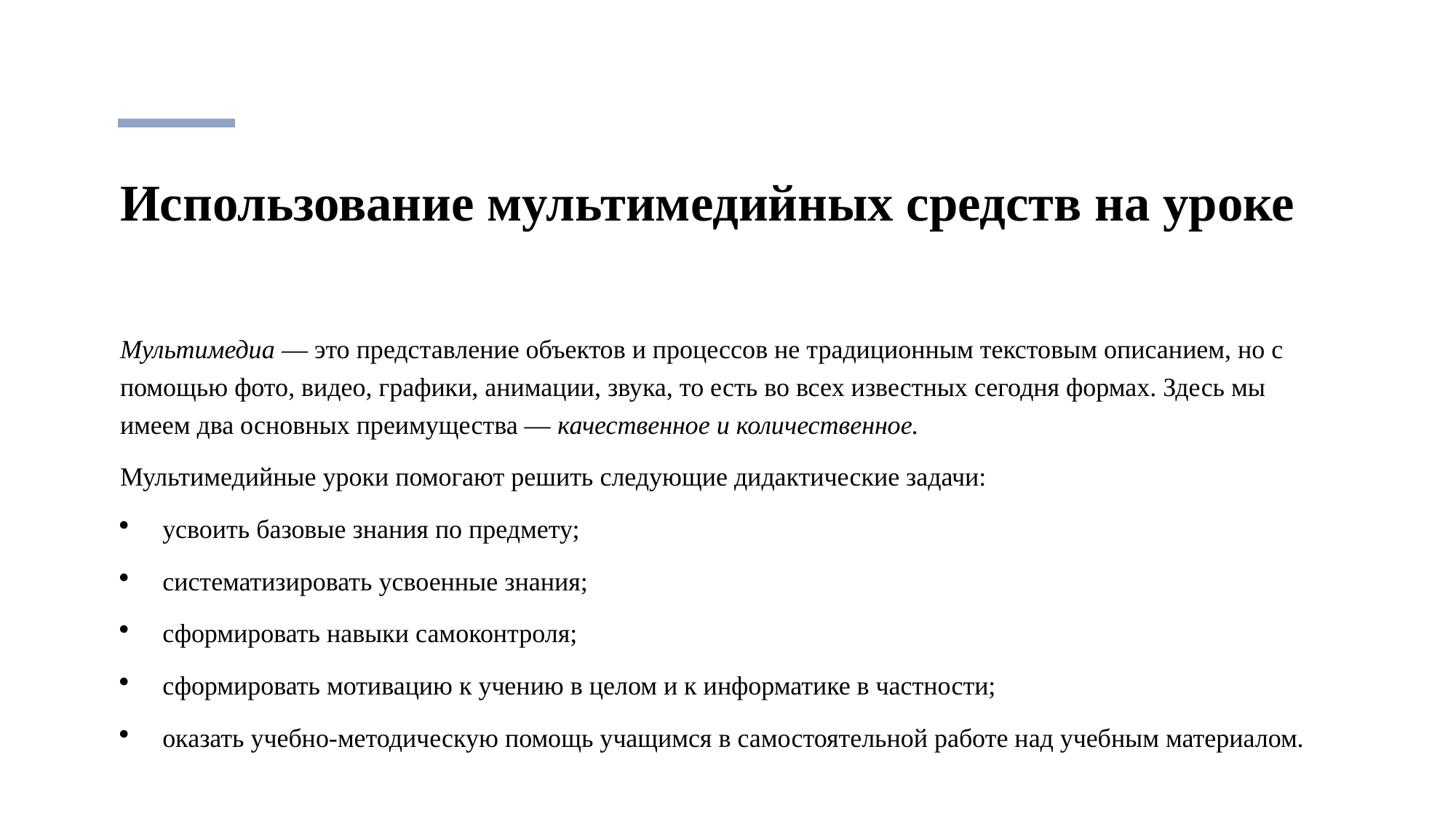

# Использование мультимедийных средств на уроке
Мультимедиа — это представление объектов и процессов не традиционным текстовым описанием, но с помощью фото, видео, графики, анимации, звука, то есть во всех известных сегодня формах. Здесь мы имеем два основных преимущества — качественное и количественное.
Мультимедийные уроки помогают решить следующие дидактические задачи:
усвоить базовые знания по предмету;
систематизировать усвоенные знания;
сформировать навыки самоконтроля;
сформировать мотивацию к учению в целом и к информатике в частности;
оказать учебно-методическую помощь учащимся в самостоятельной работе над учебным материалом.